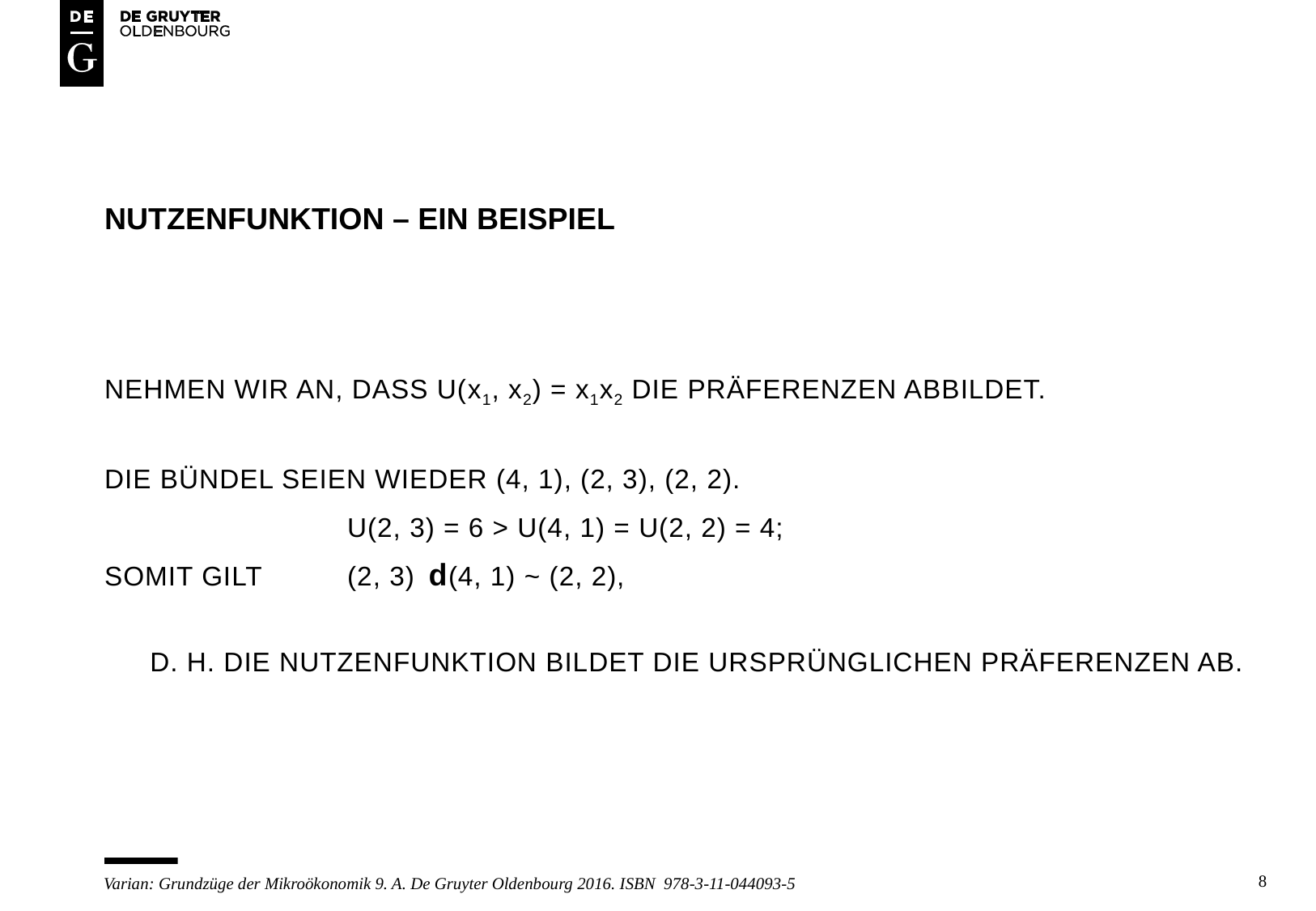

# Nutzenfunktion – ein Beispiel

Nehmen wir an, dass U(x1, x2) = x1x2 die Präferenzen abbildet.
Die Bündel seien wieder (4, 1), (2, 3), (2, 2).
      		U(2, 3) = 6 > U(4, 1) = U(2, 2) = 4;
somit gilt    	(2, 3)    (4, 1) ~ (2, 2),
d. h. die Nutzenfunktion bildet die ursprünglichen Präferenzen ab.
p
8
Varian: Grundzüge der Mikroökonomik 9. A. De Gruyter Oldenbourg 2016. ISBN  978-3-11-044093-5